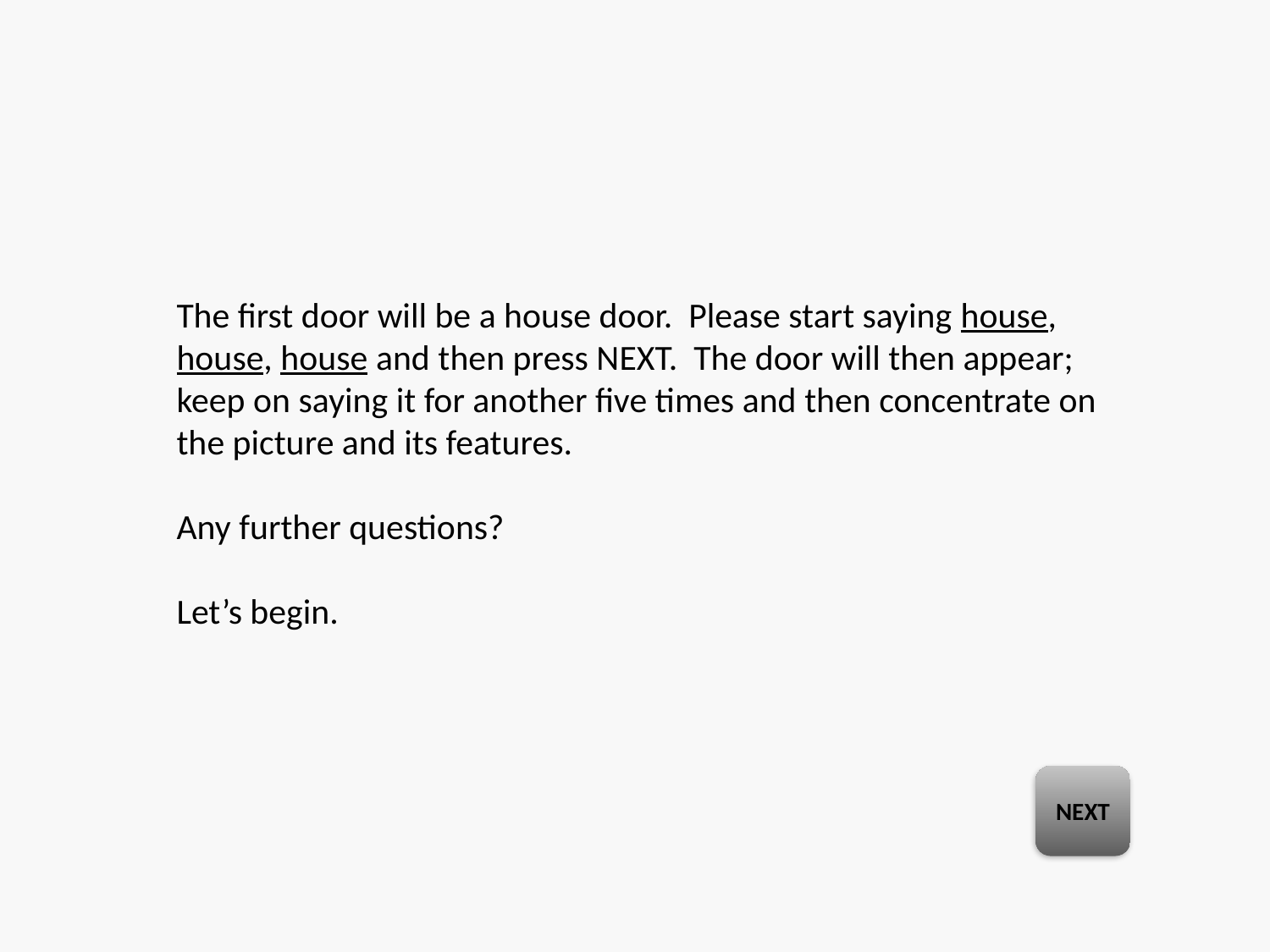

The first door will be a house door.  Please start saying house, house, house and then press NEXT.  The door will then appear; keep on saying it for another five times and then concentrate on the picture and its features.

Any further questions?

Let’s begin.
NEXT